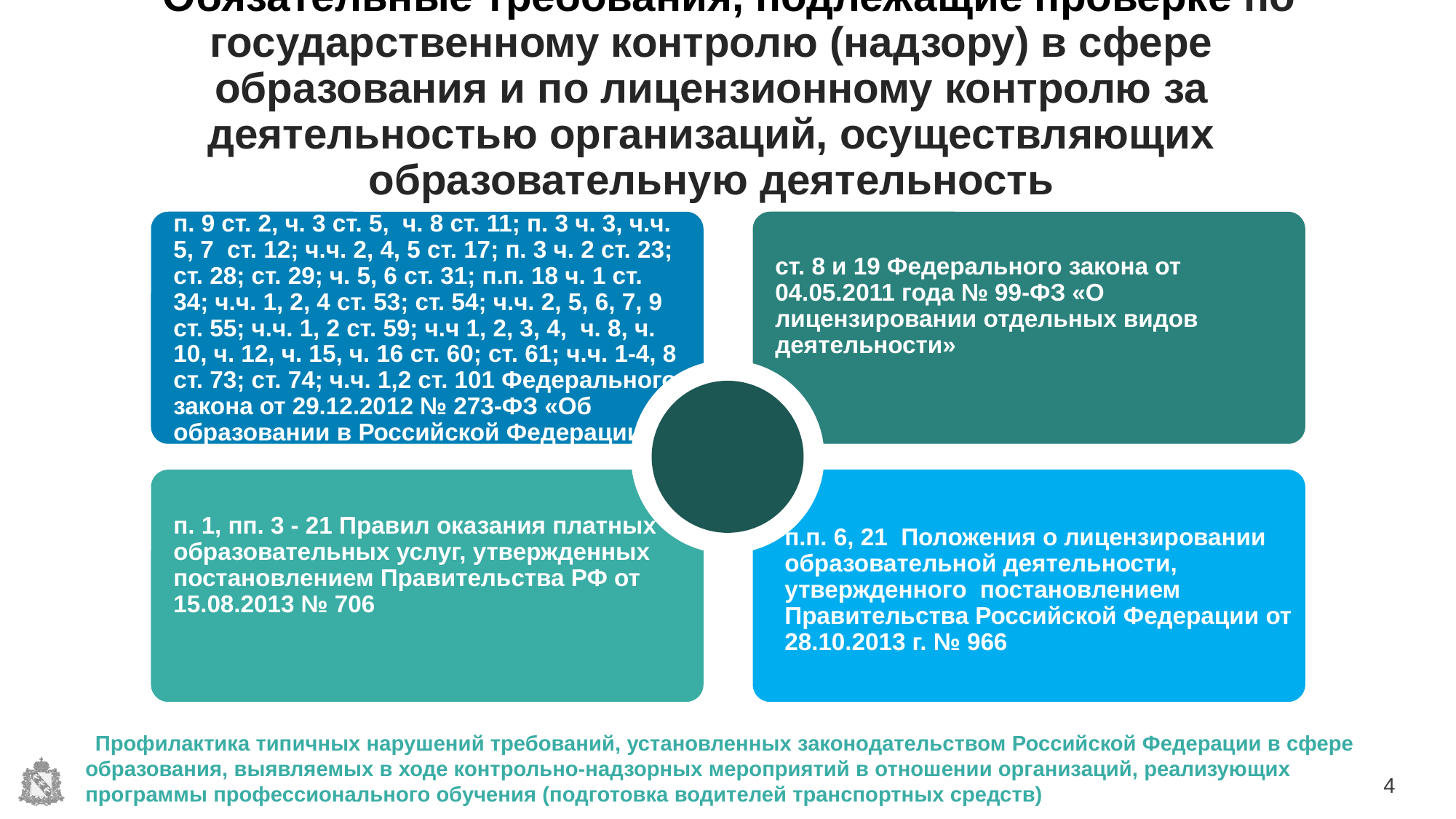

# Обязательные требования, подлежащие проверке по государственному контролю (надзору) в сфере образования и по лицензионному контролю за деятельностью организаций, осуществляющих образовательную деятельность
ст. 8 и 19 Федерального закона от 04.05.2011 года № 99-ФЗ «О лицензировании отдельных видов деятельности»

п. 9 ст. 2, ч. 3 ст. 5,  ч. 8 ст. 11; п. 3 ч. 3, ч.ч. 5, 7  ст. 12; ч.ч. 2, 4, 5 ст. 17; п. 3 ч. 2 ст. 23; ст. 28; ст. 29; ч. 5, 6 ст. 31; п.п. 18 ч. 1 ст. 34; ч.ч. 1, 2, 4 ст. 53; ст. 54; ч.ч. 2, 5, 6, 7, 9 ст. 55; ч.ч. 1, 2 ст. 59; ч.ч 1, 2, 3, 4,  ч. 8, ч. 10, ч. 12, ч. 15, ч. 16 ст. 60; ст. 61; ч.ч. 1-4, 8 ст. 73; ст. 74; ч.ч. 1,2 ст. 101 Федерального закона от 29.12.2012 № 273-ФЗ «Об образовании в Российской Федерации»

п. 1, пп. 3 - 21 Правил оказания платных образовательных услуг, утвержденных постановлением Правительства РФ от 15.08.2013 № 706

п.п. 6, 21  Положения о лицензировании образовательной деятельности, утвержденного  постановлением Правительства Российской Федерации от 28.10.2013 г. № 966